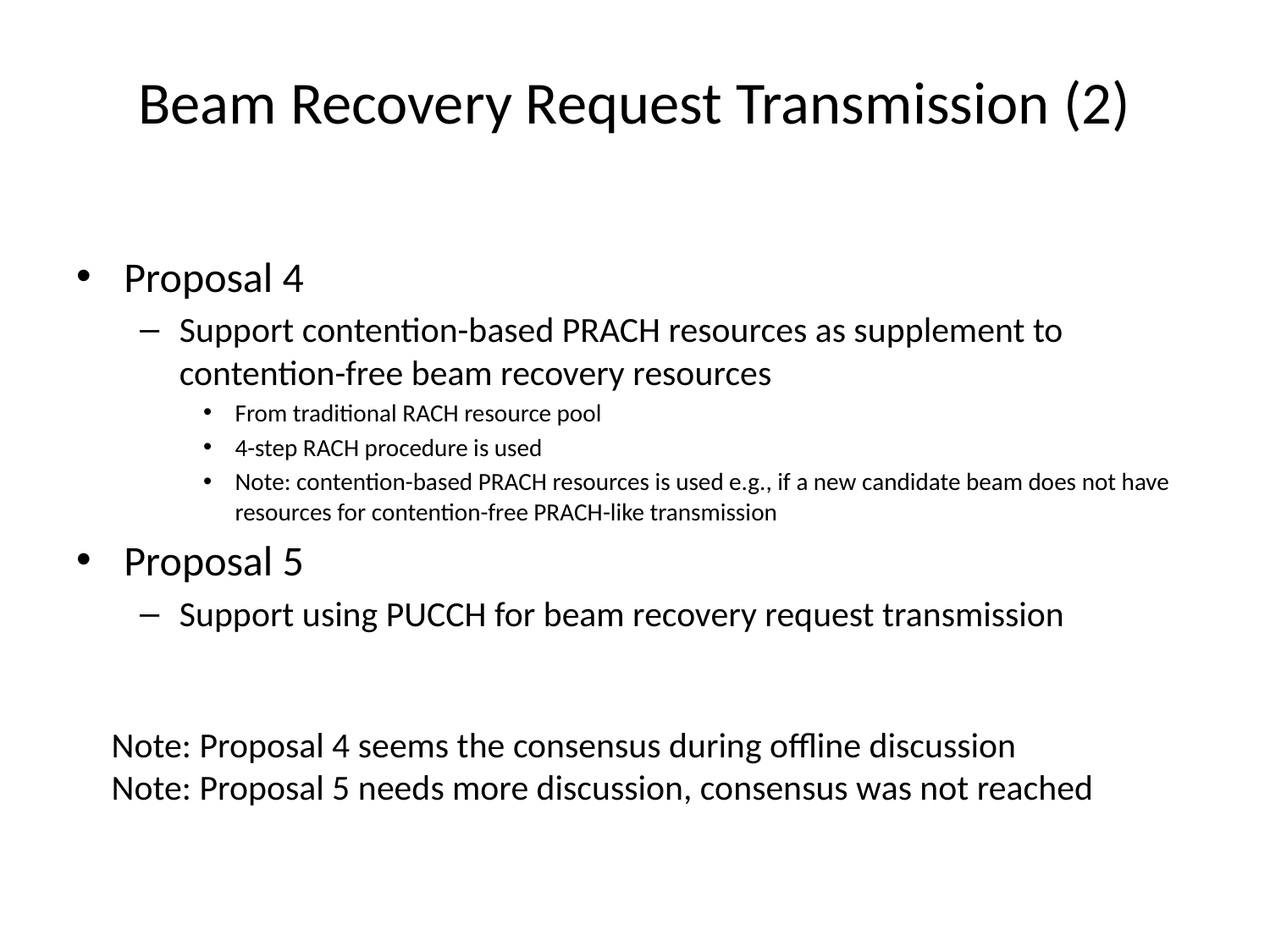

# Beam Recovery Request Transmission (2)
Proposal 4
Support contention-based PRACH resources as supplement to contention-free beam recovery resources
From traditional RACH resource pool
4-step RACH procedure is used
Note: contention-based PRACH resources is used e.g., if a new candidate beam does not have resources for contention-free PRACH-like transmission
Proposal 5
Support using PUCCH for beam recovery request transmission
Note: Proposal 4 seems the consensus during offline discussion
Note: Proposal 5 needs more discussion, consensus was not reached